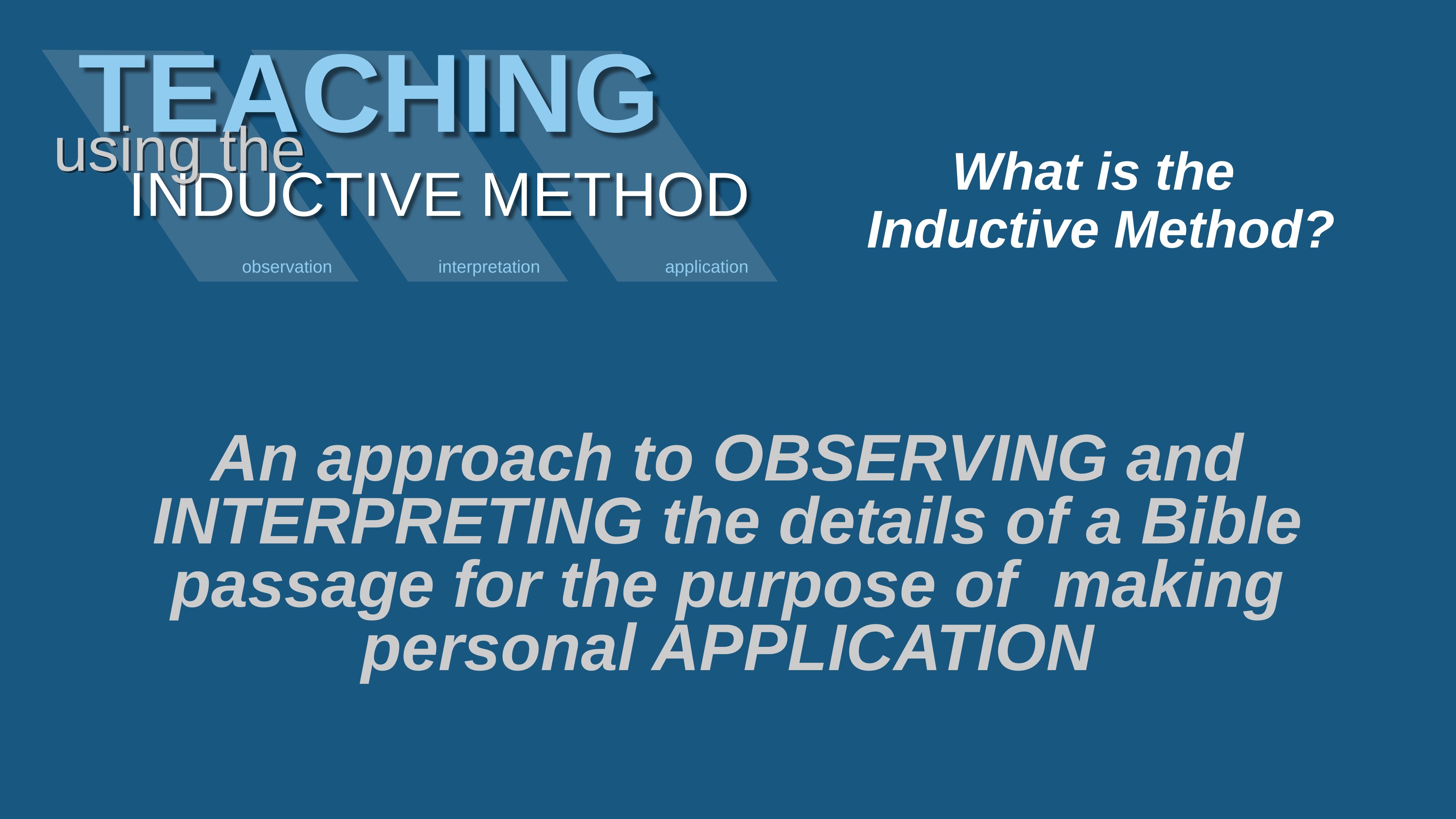

TEACHING

using the
INDUCTIVE METHOD
observation
interpretation
application
What is the
Inductive Method?
An approach to OBSERVING and INTERPRETING the details of a Bible passage for the purpose of  making personal APPLICATION